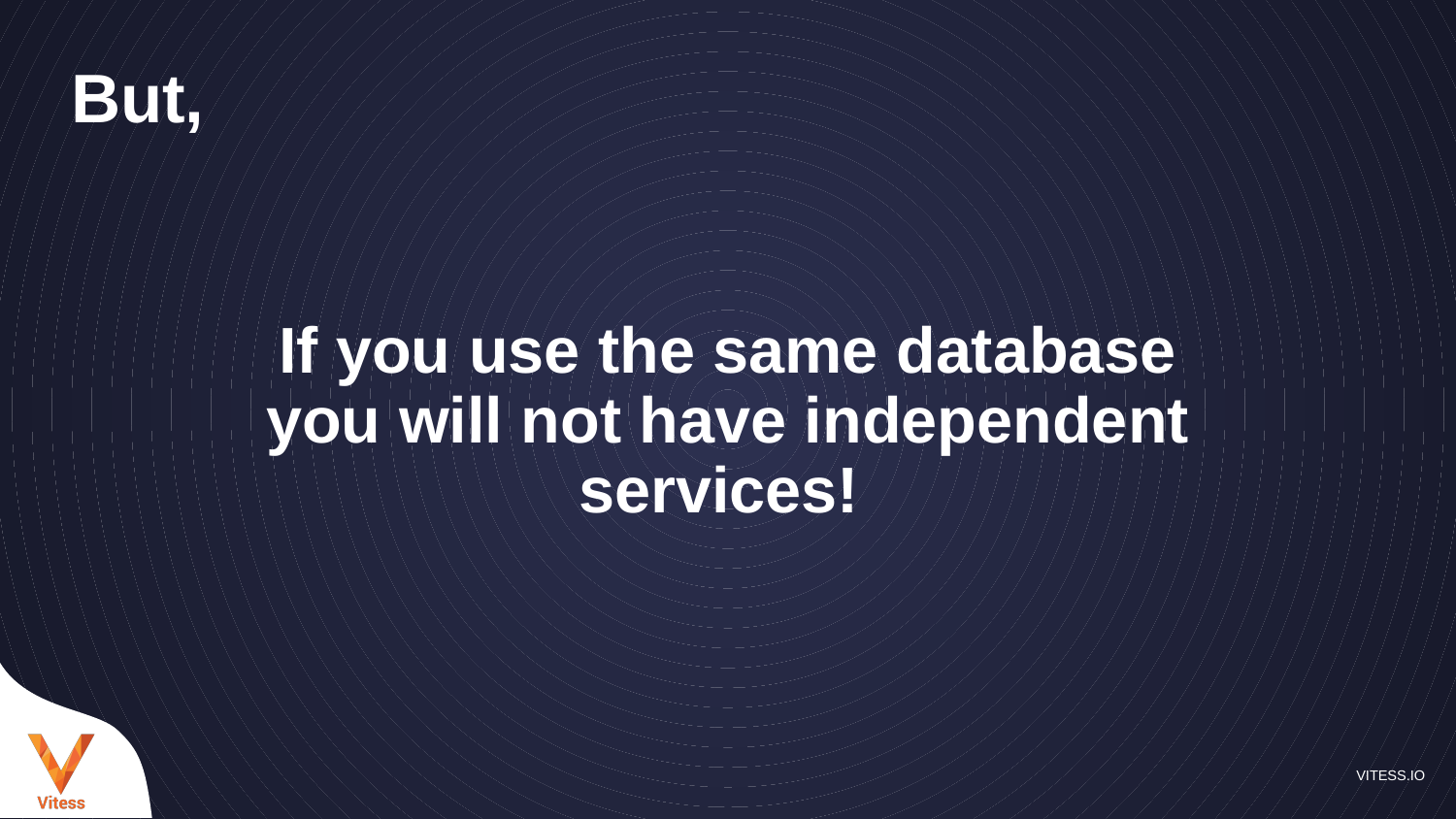

But,
If you use the same database you will not have independent services!